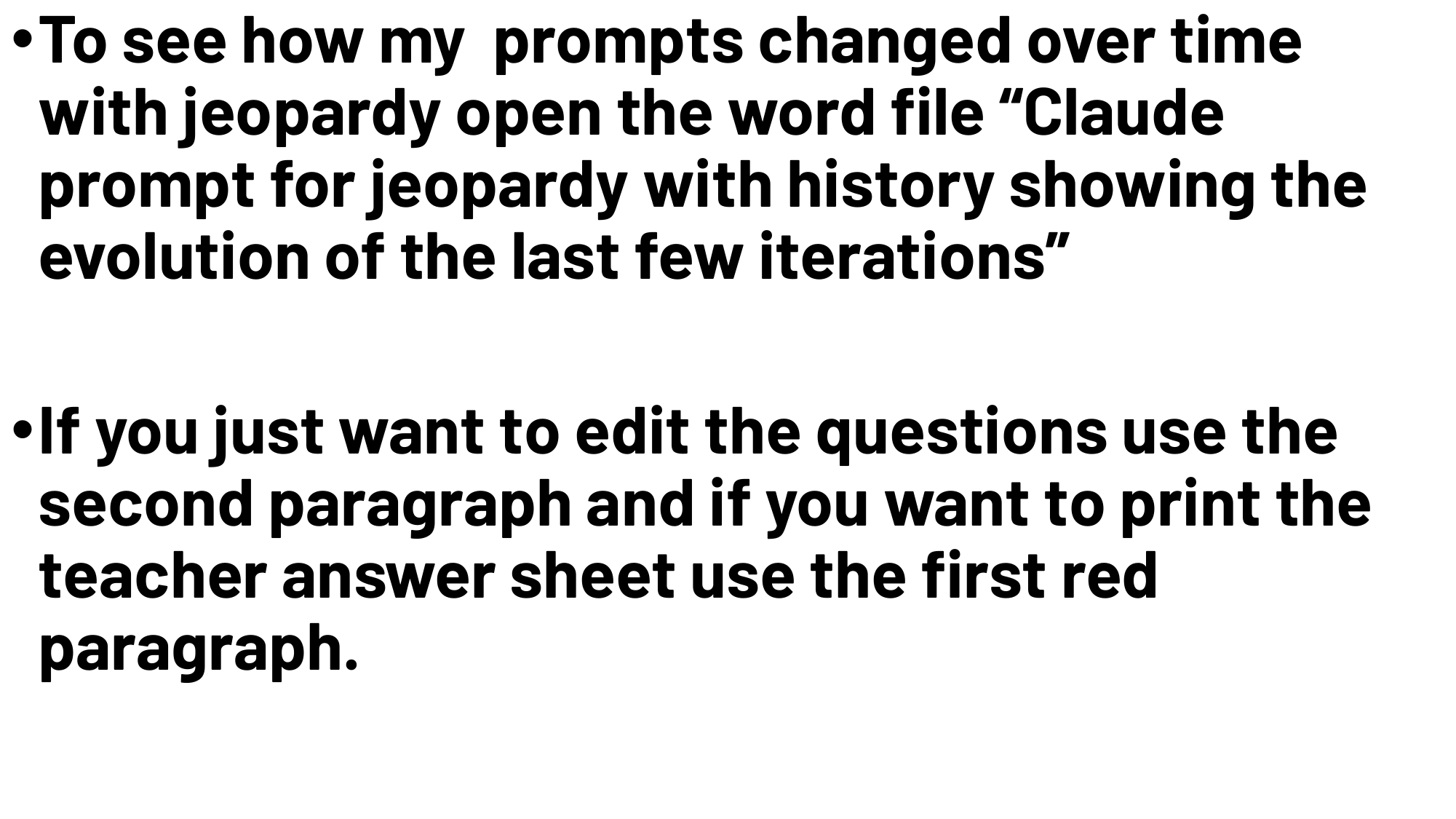

To see how my  prompts changed over time with jeopardy open the word file “Claude prompt for jeopardy with history showing the evolution of the last few iterations”

If you just want to edit the questions use the second paragraph and if you want to print the teacher answer sheet use the first red paragraph.